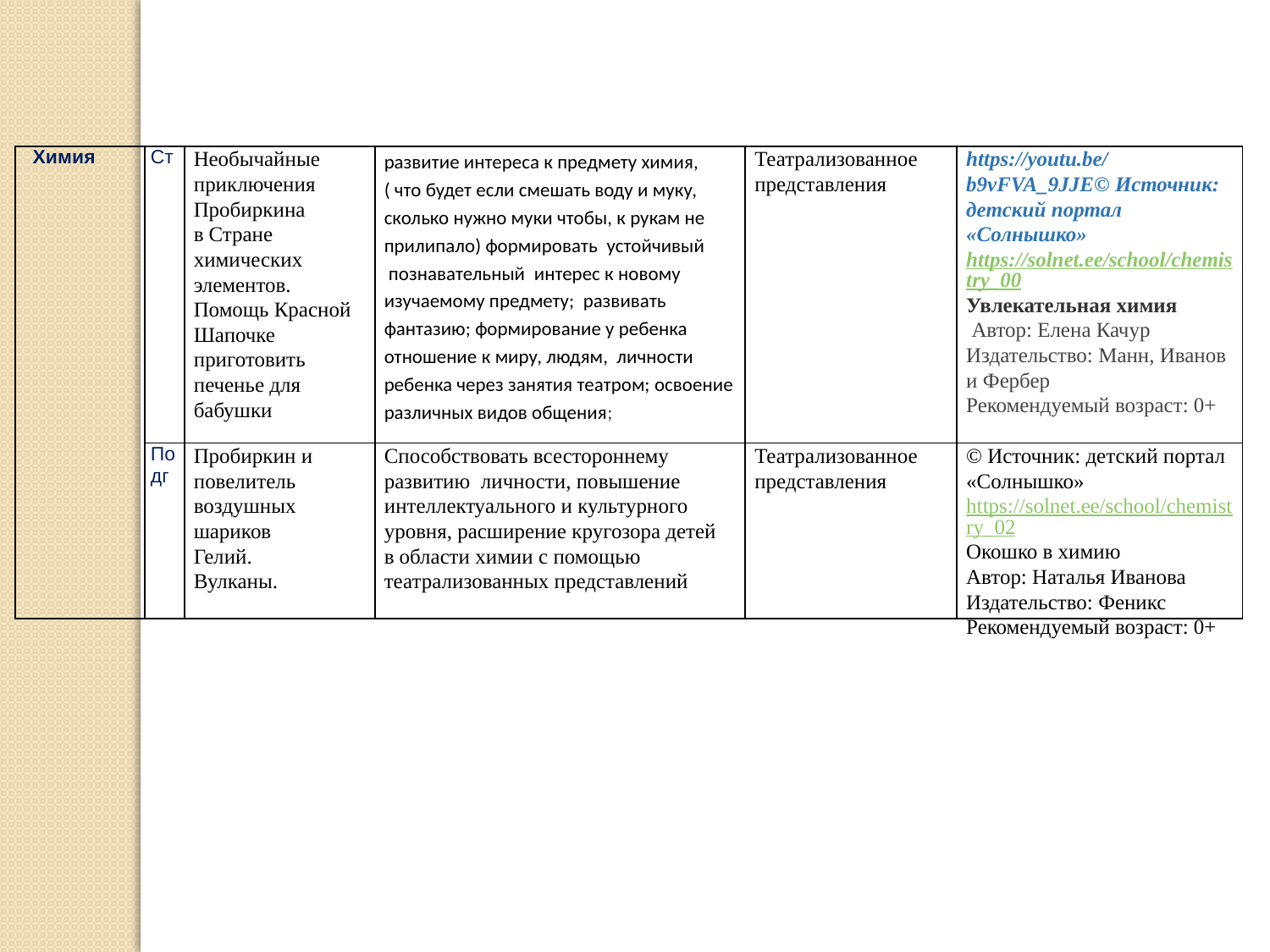

| Химия | Ст | Необычайные приключения Пробиркина в Стране химических элементов. Помощь Красной Шапочке приготовить печенье для бабушки | развитие интереса к предмету химия,( что будет если смешать воду и муку, сколько нужно муки чтобы, к рукам не прилипало) формировать  устойчивый  познавательный  интерес к новому изучаемому предмету; развивать фантазию; формирование у ребенка отношение к миру, людям, личности ребенка через занятия театром; освоение различных видов общения; | Театрализованное представления | https://youtu.be/b9vFVA\_9JJE© Источник: детский портал «Солнышко» https://solnet.ee/school/chemistry\_00Увлекательная химия  Автор: Елена Качур Издательство: Манн, Иванов и Фербер Рекомендуемый возраст: 0+ |
| --- | --- | --- | --- | --- | --- |
|  | Подг | Пробиркин и повелитель воздушных шариков Гелий. Вулканы. | Способствовать всестороннему   развитию  личности, повышение интеллектуального и культурного уровня, расширение кругозора детей в области химии с помощью театрализованных представлений | Театрализованное представления | © Источник: детский портал «Солнышко» https://solnet.ee/school/chemistry\_02 Окошко в химию  Автор: Наталья Иванова Издательство: Феникс Рекомендуемый возраст: 0+ |